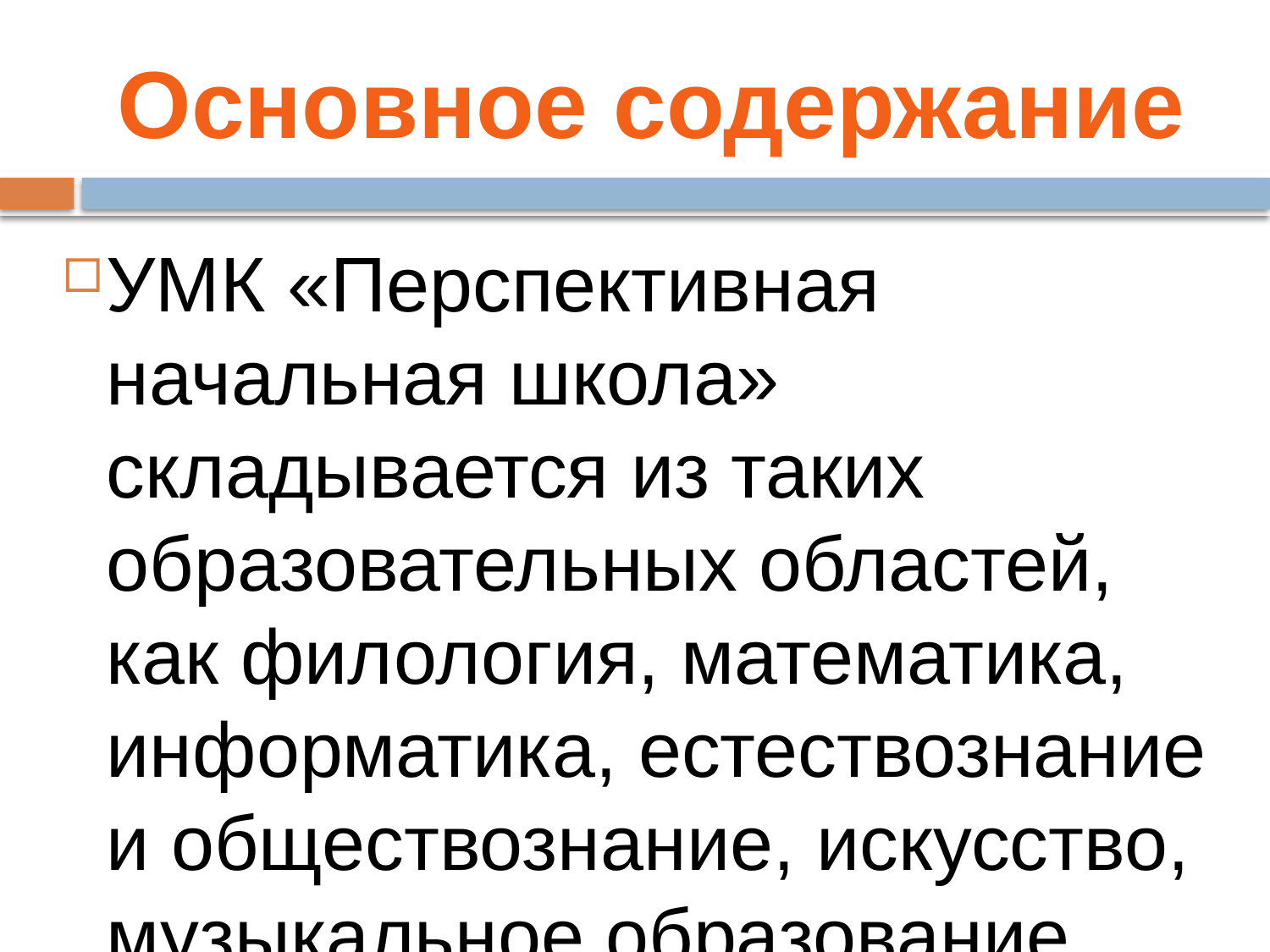

# Основное содержание
УМК «Перспективная начальная школа» складывается из таких образовательных областей, как филология, математика, информатика, естествознание и обществознание, искусство, музыкальное образование.